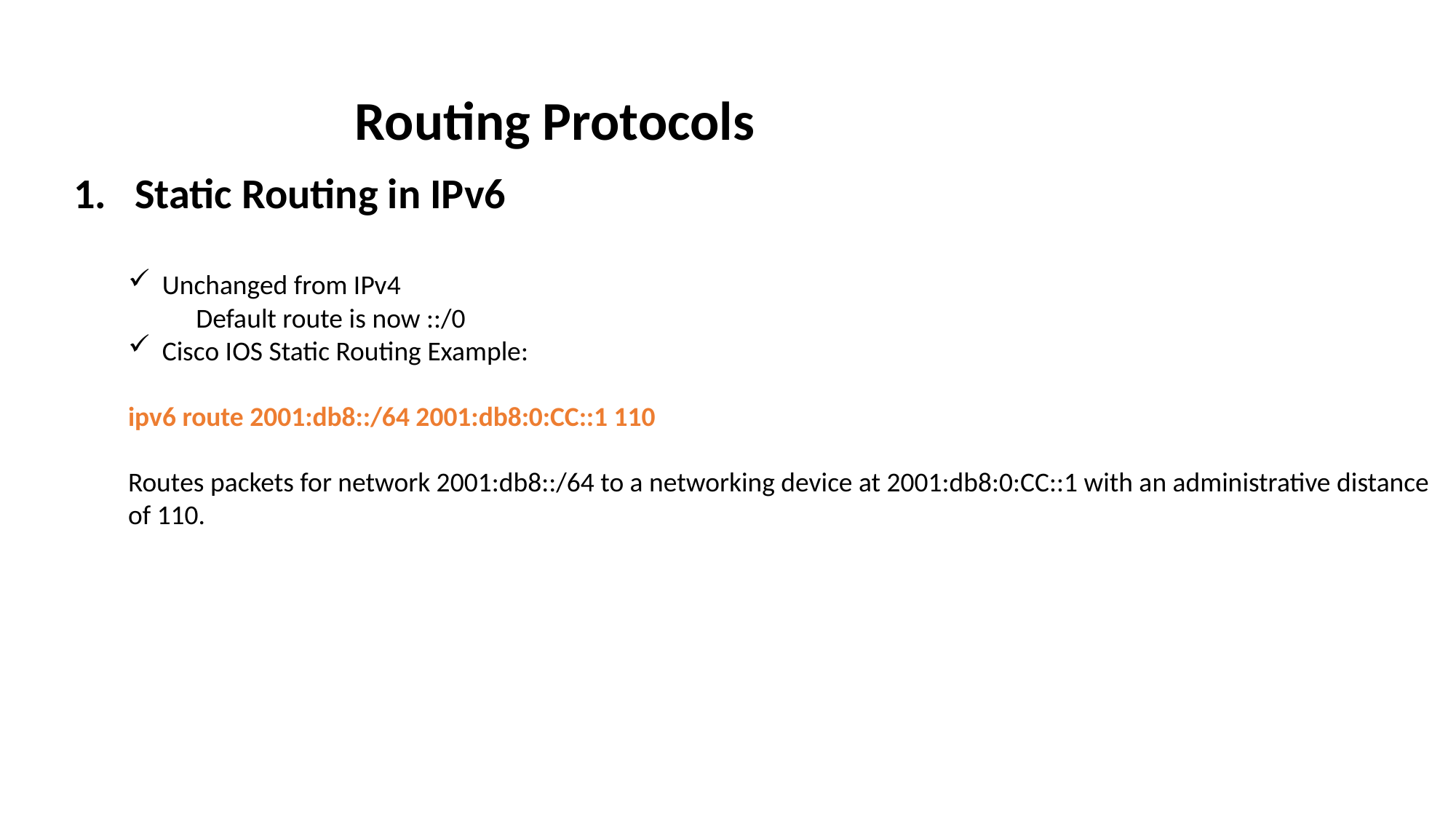

Routing Protocols
Static Routing in IPv6

Unchanged from IPv4
           Default route is now ::/0
Cisco IOS Static Routing Example:

ipv6 route 2001:db8::/64 2001:db8:0:CC::1 110

Routes packets for network 2001:db8::/64 to a networking device at 2001:db8:0:CC::1 with an administrative distance of 110.